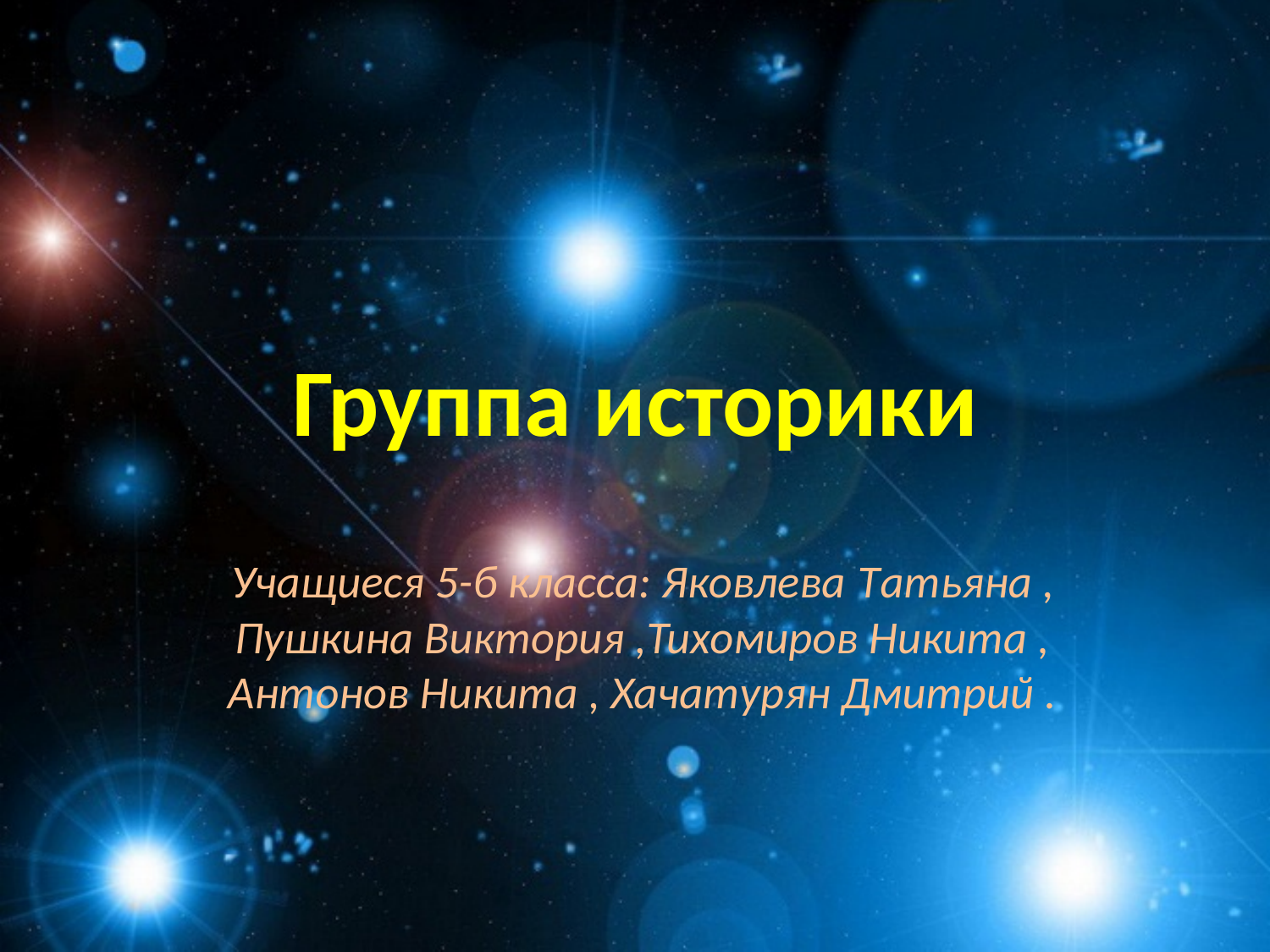

# Группа историки
Учащиеся 5-б класса: Яковлева Tатьяна , Пушкина Виктория ,Тихомиров Никита , Антонов Никита , Хачатурян Дмитрий .